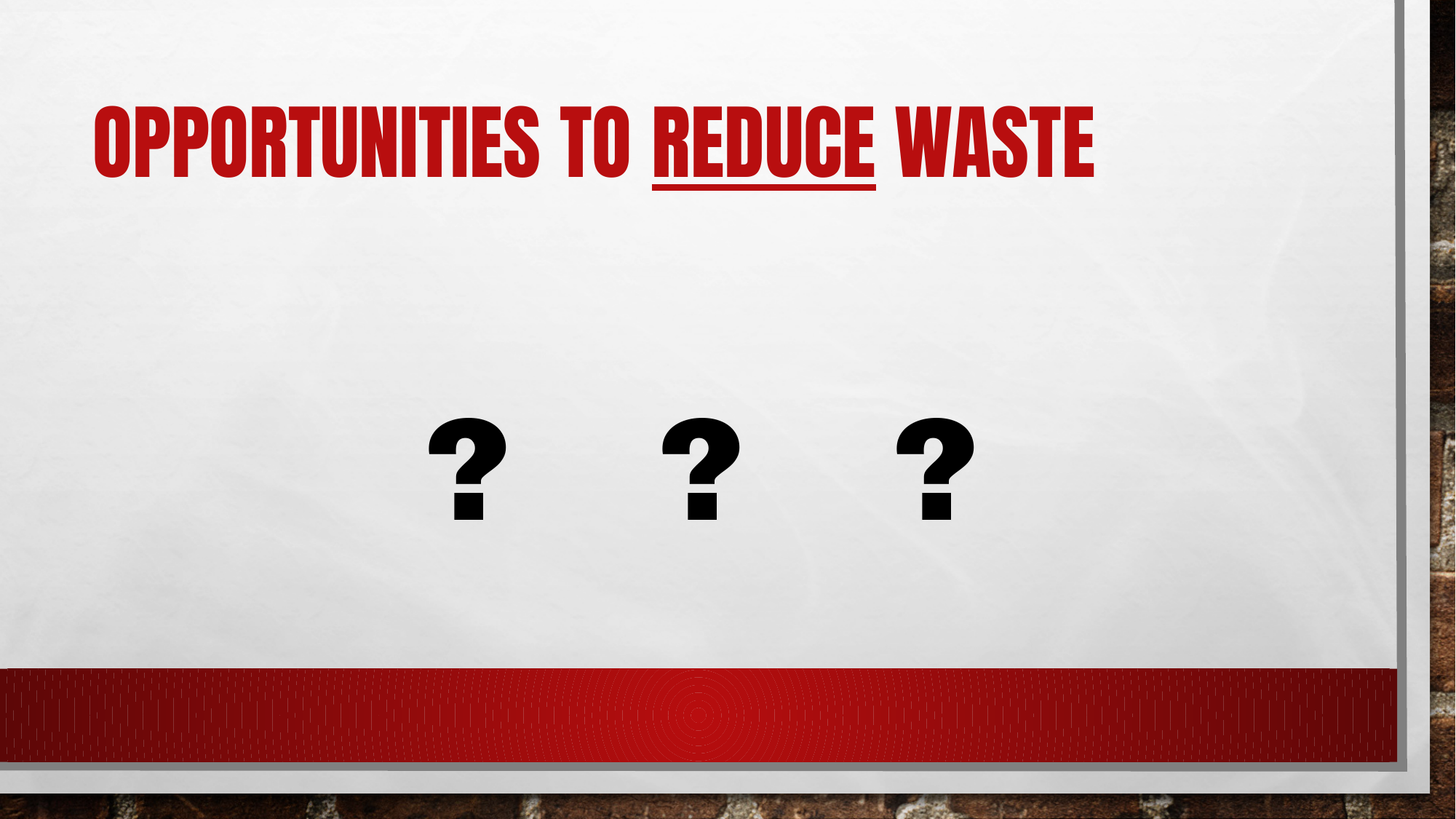

# Opportunities to Reduce waste
?   ?   ?